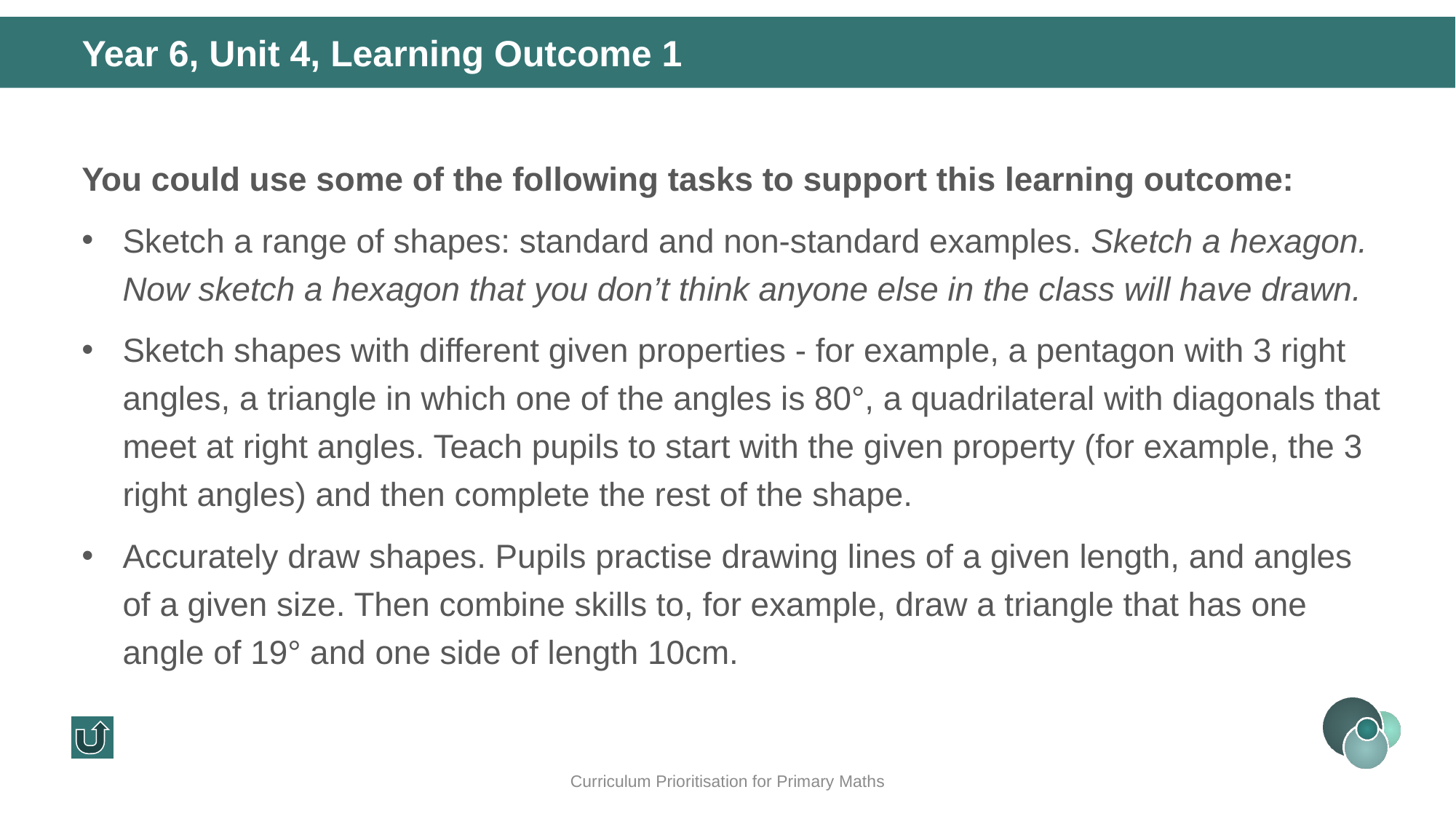

Year 6, Unit 4, Learning Outcome 1
You could use some of the following tasks to support this learning outcome:
Sketch a range of shapes: standard and non-standard examples. Sketch a hexagon. Now sketch a hexagon that you don’t think anyone else in the class will have drawn.
Sketch shapes with different given properties - for example, a pentagon with 3 right angles, a triangle in which one of the angles is 80°, a quadrilateral with diagonals that meet at right angles. Teach pupils to start with the given property (for example, the 3 right angles) and then complete the rest of the shape.
Accurately draw shapes. Pupils practise drawing lines of a given length, and angles of a given size. Then combine skills to, for example, draw a triangle that has one angle of 19° and one side of length 10cm.

Curriculum Prioritisation for Primary Maths